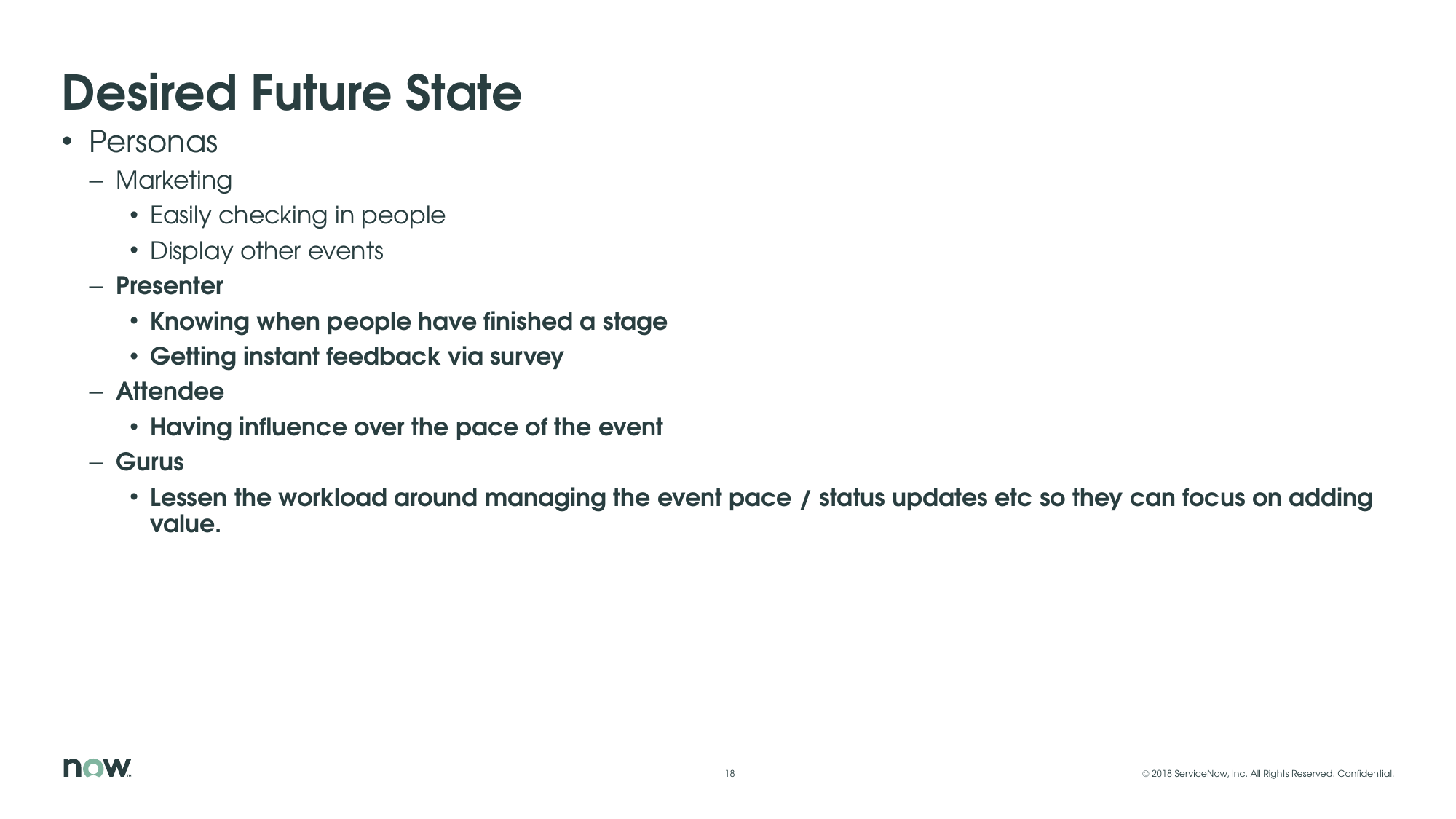

# Desired Future State
Personas
Marketing
Easily checking in people
Display other events
Presenter
Knowing when people have finished a stage
Getting instant feedback via survey
Attendee
Having influence over the pace of the event
Gurus
Lessen the workload around managing the event pace / status updates etc so they can focus on adding value.